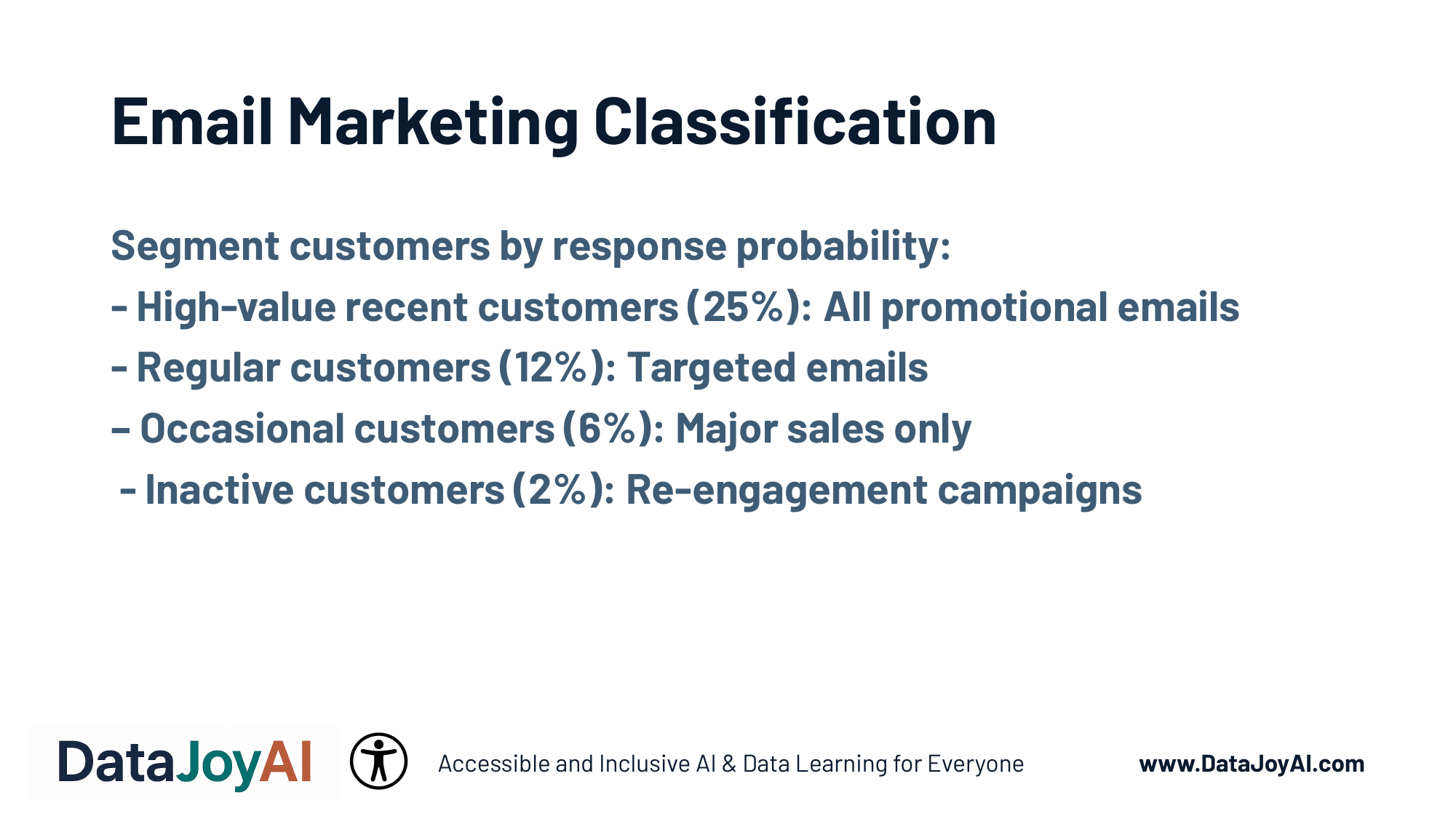

# Email Marketing Classification
Segment customers by response probability:
- High-value recent customers (25%): All promotional emails
- Regular customers (12%): Targeted emails
– Occasional customers (6%): Major sales only
 - Inactive customers (2%): Re-engagement campaigns